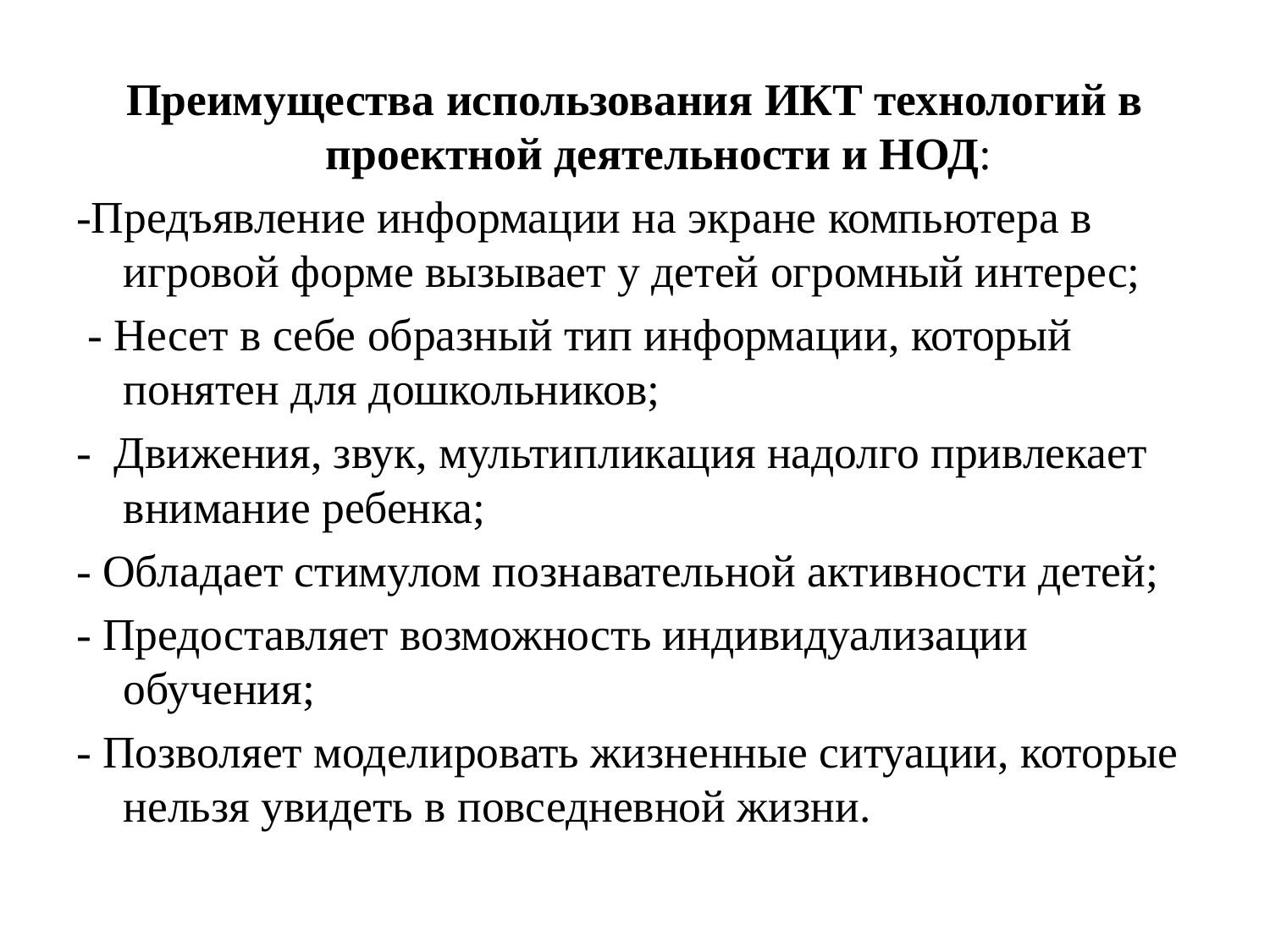

Преимущества использования ИКТ технологий в проектной деятельности и НОД:
-Предъявление информации на экране компьютера в игровой форме вызывает у детей огромный интерес;
 - Несет в себе образный тип информации, который понятен для дошкольников;
-  Движения, звук, мультипликация надолго привлекает внимание ребенка;
- Обладает стимулом познавательной активности детей;
- Предоставляет возможность индивидуализации обучения;
- Позволяет моделировать жизненные ситуации, которые нельзя увидеть в повседневной жизни.